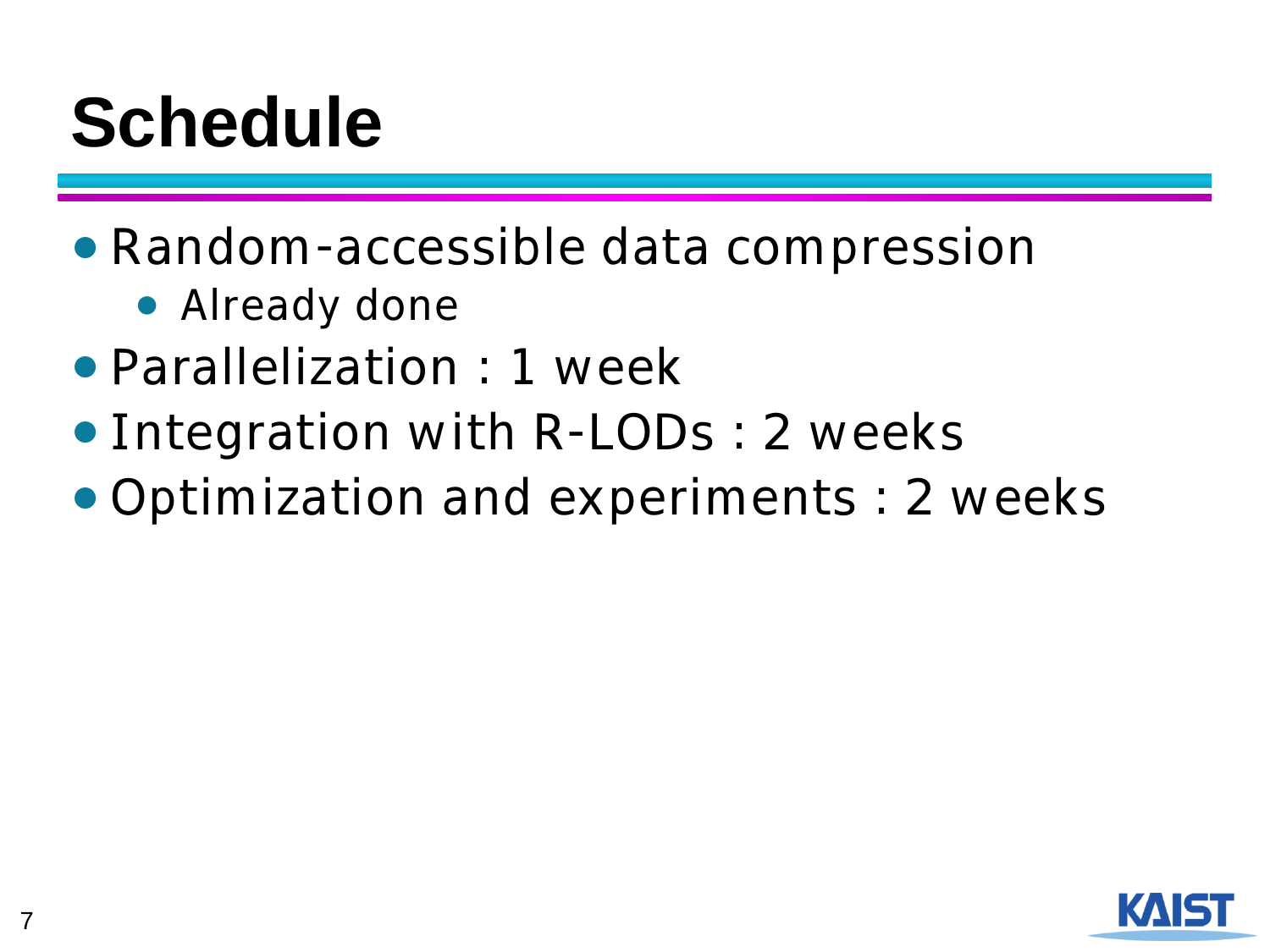

# Schedule
Random-accessible data compression
Already done
Parallelization : 1 week
Integration with R-LODs : 2 weeks
Optimization and experiments : 2 weeks